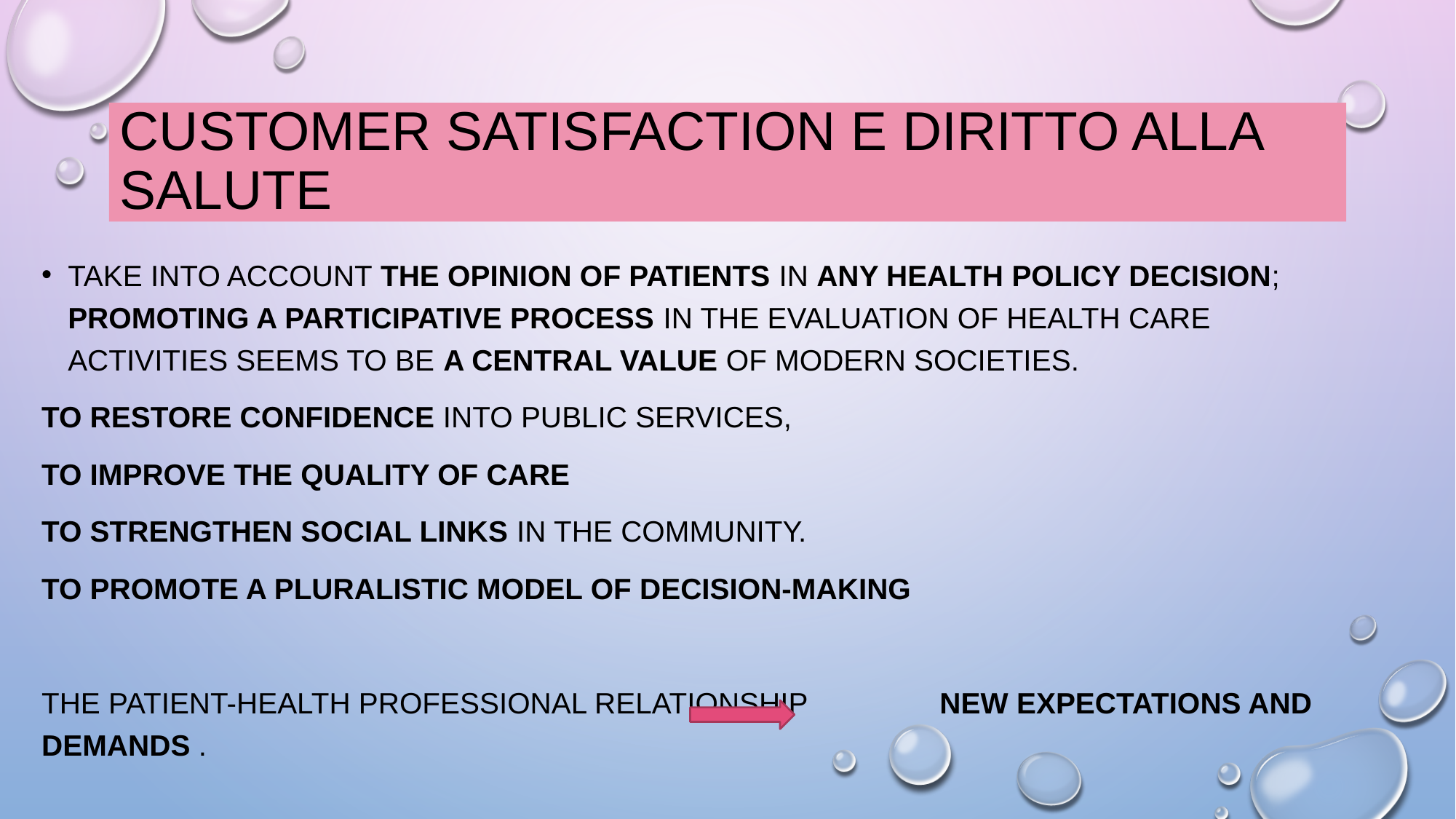

# Customer satisfaction e diritto alla salute
take into account the opinion of patients in any health policy decision; promoting a participative process in the evaluation of health care activities seems to be a central value of modern societies.
To restore confidence into public services,
to improve the quality of care
to strengthen social links in the community.
to promote a pluralistic model of decision-making

the patient-health professional relationship                new expectations and demands .